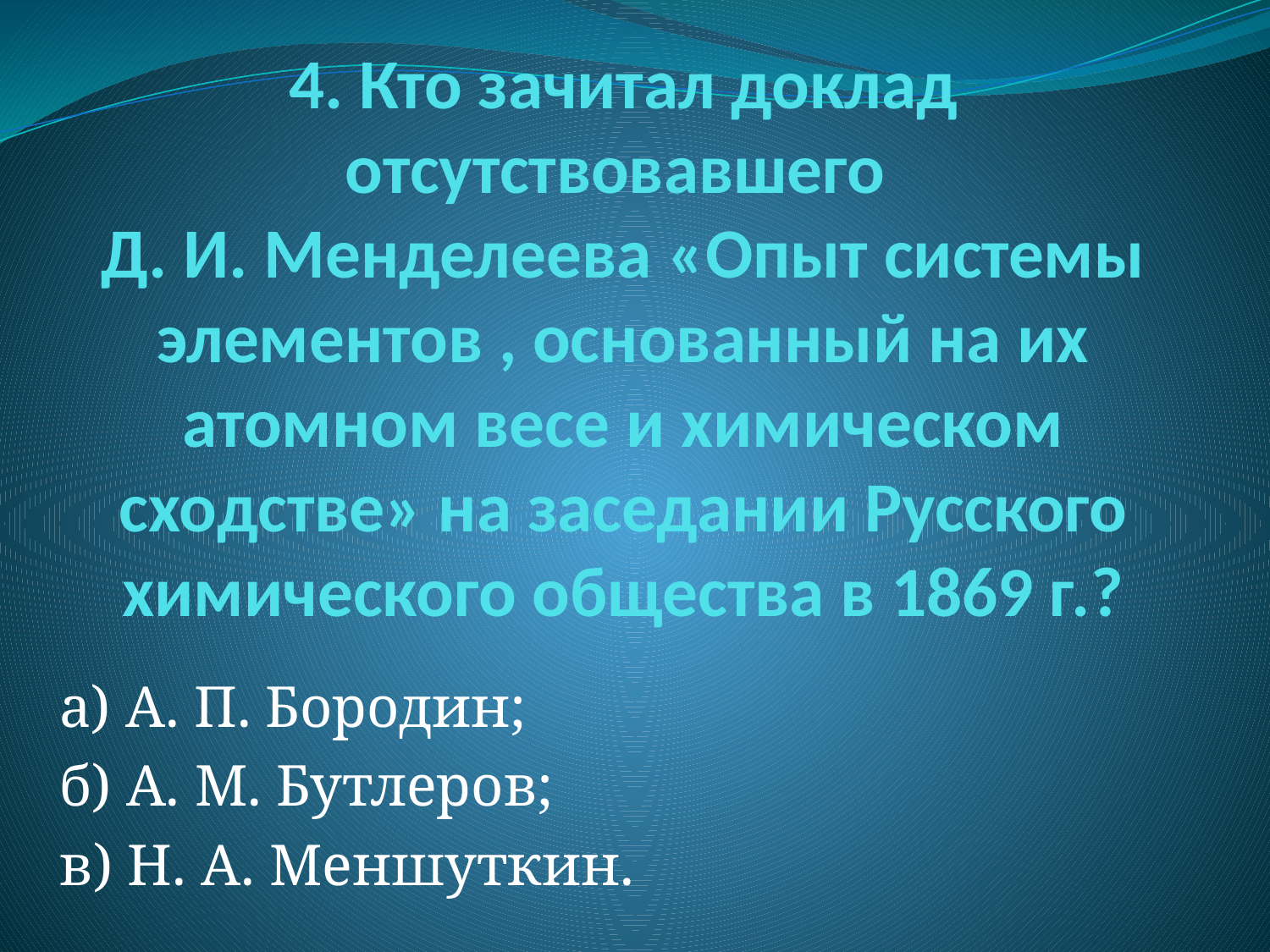

# 4. Кто зачитал доклад отсутствовавшего Д. И. Менделеева «Опыт системы элементов , основанный на их атомном весе и химическом сходстве» на заседании Русского химического общества в 1869 г.?
а) А. П. Бородин;
б) А. М. Бутлеров;
в) Н. А. Меншуткин.